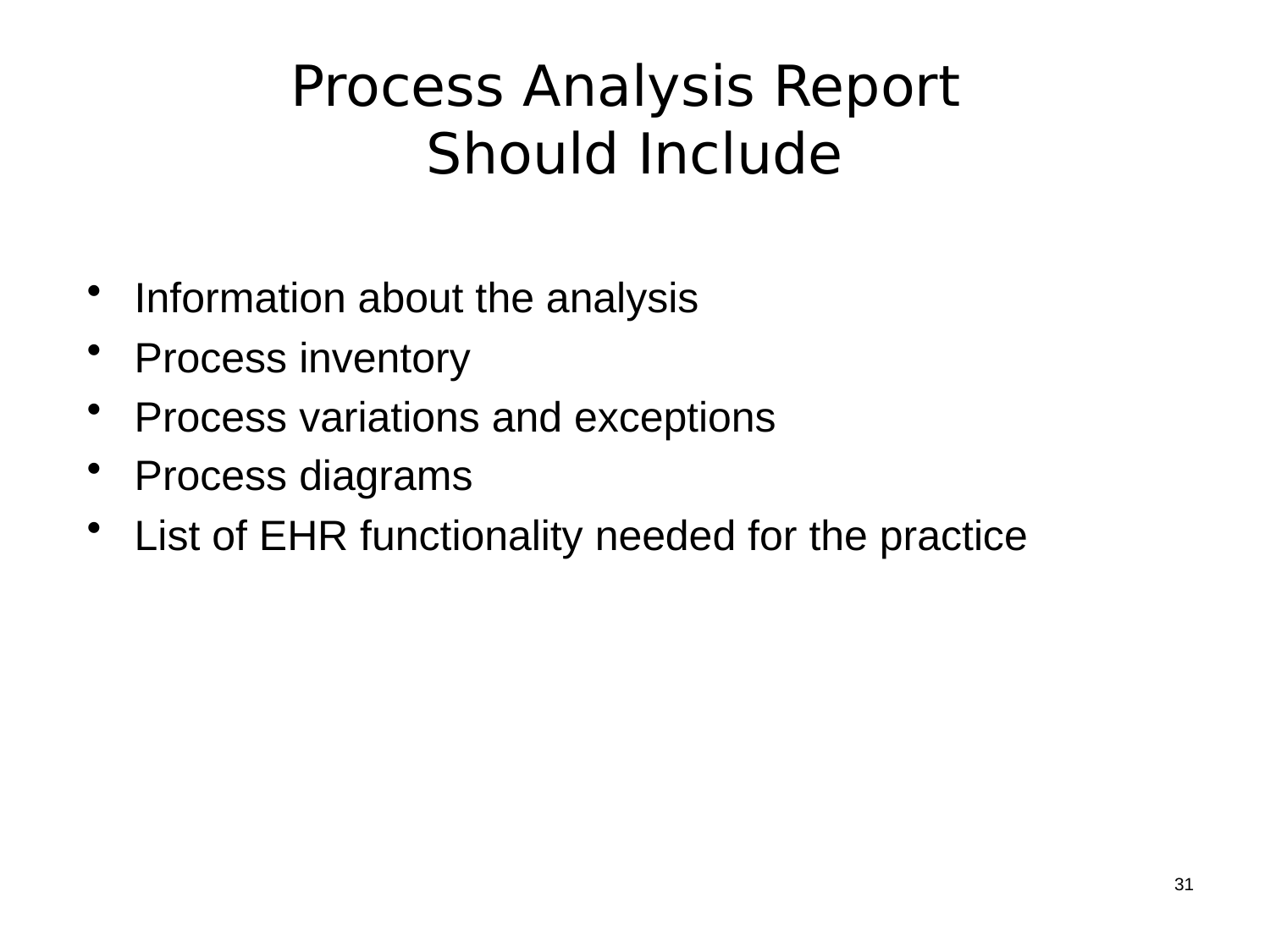

# Process Analysis Report Should Include
Information about the analysis
Process inventory
Process variations and exceptions
Process diagrams
List of EHR functionality needed for the practice

31